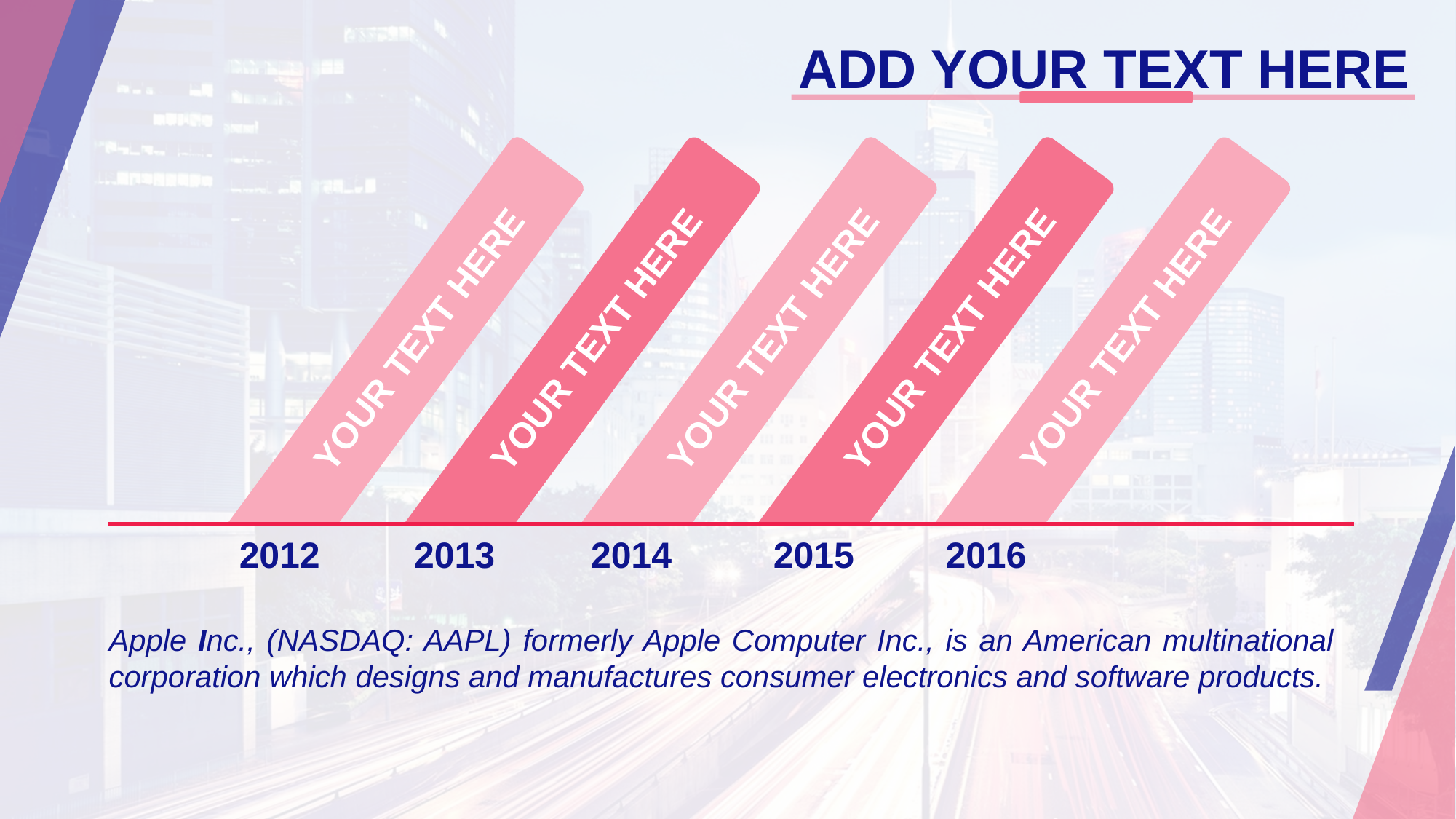

ADD YOUR TEXT HERE

YOUR TEXT HERE
YOUR TEXT HERE
YOUR TEXT HERE
YOUR TEXT HERE
YOUR TEXT HERE
2012
2013
2014
2015
2016

Apple Inc., (NASDAQ: AAPL) formerly Apple Computer Inc., is an American multinational corporation which designs and manufactures consumer electronics and software products.